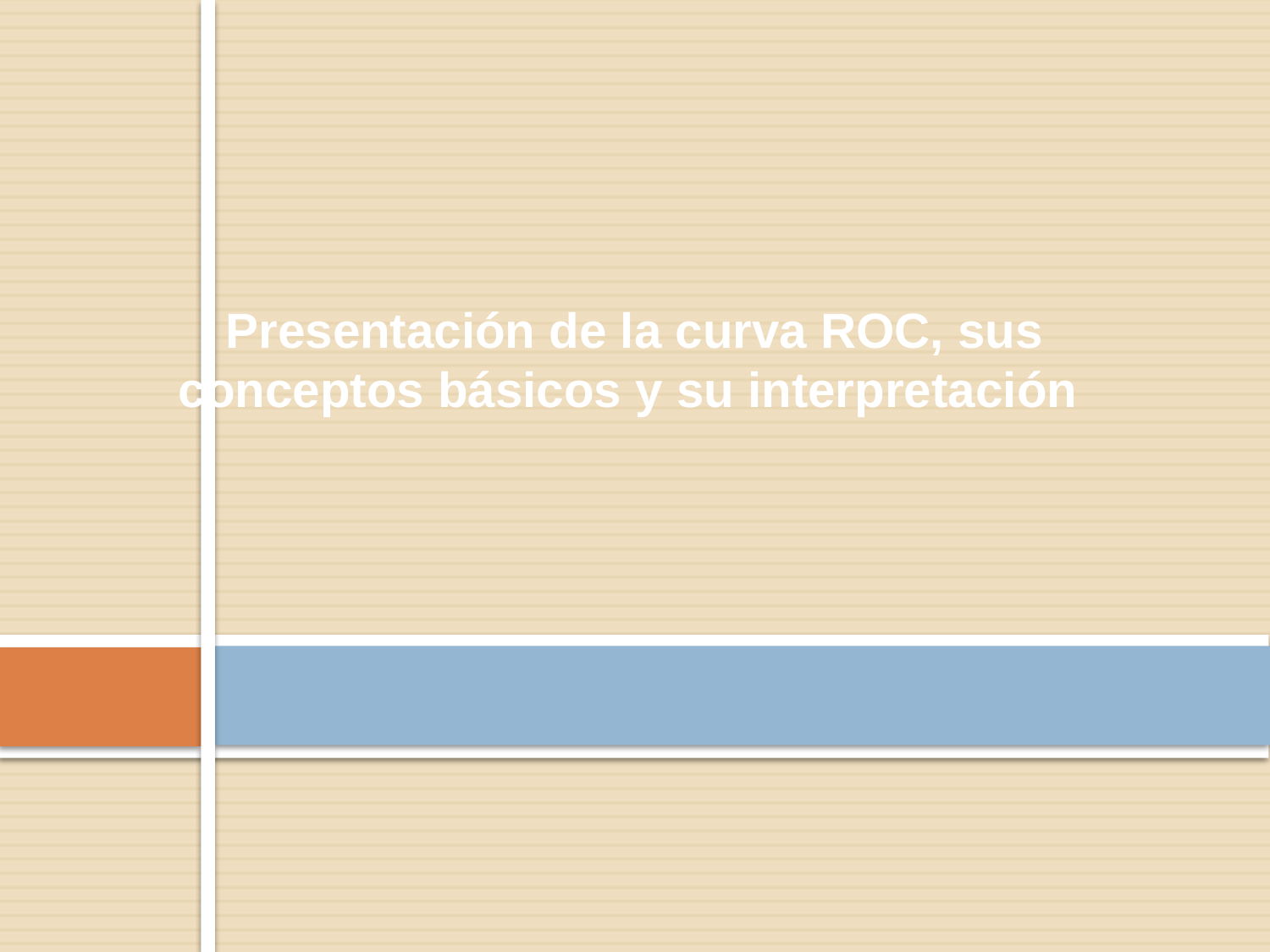

Presentación de la curva ROC, sus conceptos básicos y su interpretación